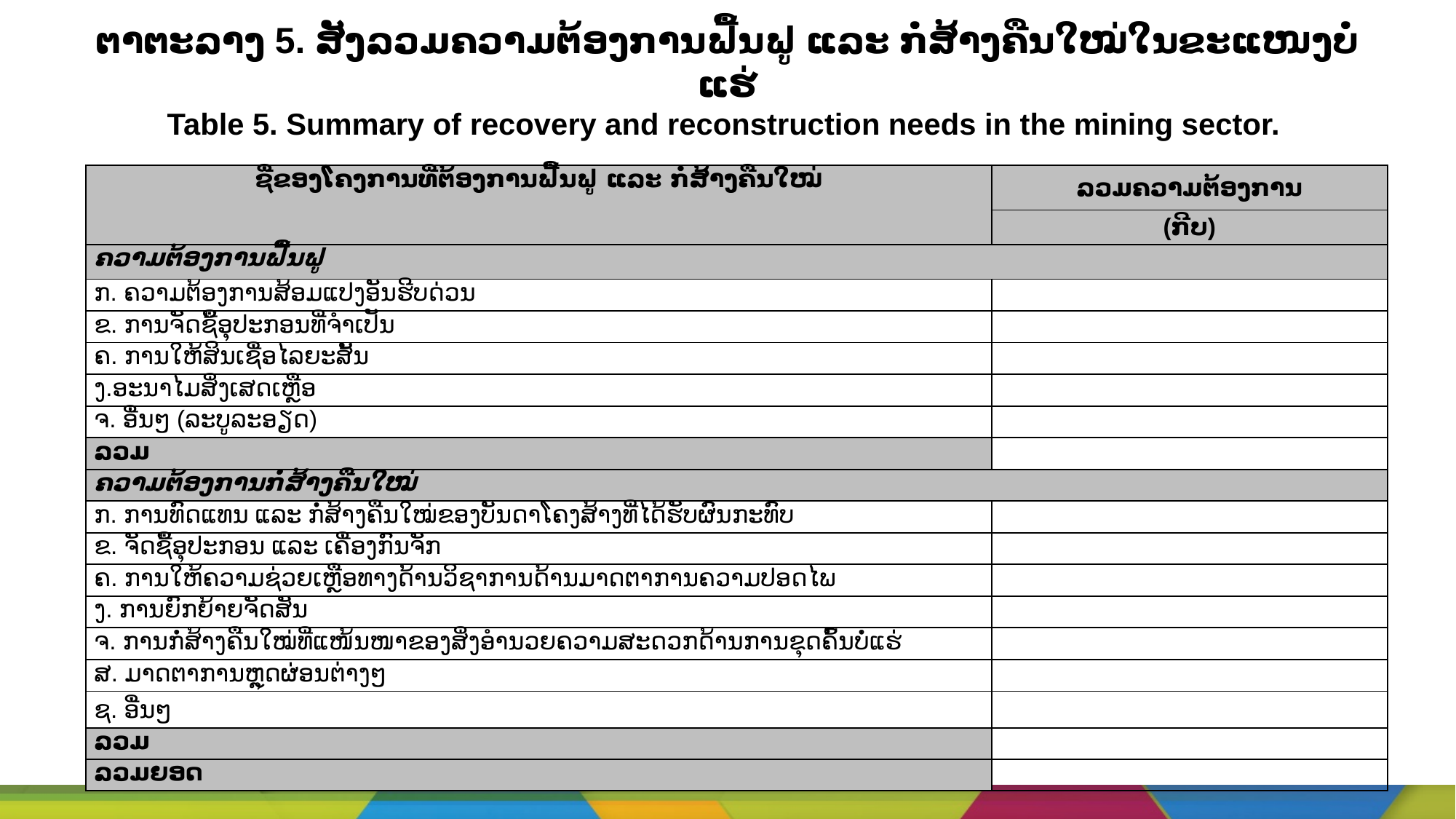

# ຕາຕະລາງ 5. ສັງລວມຄວາມຕ້ອງການຟື້ນຟູ ແລະ ກໍ່ສ້າງຄືນໃໝ່ໃນຂະແໜງບໍ່ແຮ່ Table 5. Summary of recovery and reconstruction needs in the mining sector.
| ຊື່ຂອງໂຄງການທີ່ຕ້ອງການຟື້ນຟູ ແລະ ກໍ່ສ້າງຄືນໃໝ່ | ລວມຄວາມຕ້ອງການ |
| --- | --- |
|  | (ກີບ) |
| ຄວາມຕ້ອງການຟື້ນຟູ |  |
| ກ. ຄວາມຕ້ອງການສ້ອມແປງອັນຮີບດ່ວນ |  |
| ຂ. ການຈັດຊື້ອຸປະກອນທີ່ຈຳເປັນ |  |
| ຄ. ການໃຫ້ສິນເຊື່ອໄລຍະສັ້ນ |  |
| ງ.​ອະນາໄມສິ່ງເສດເຫຼືອ |  |
| ຈ. ອື່ນໆ (ລະບູລະອຽດ) |  |
| ລວມ |  |
| ຄວາມຕ້ອງການກໍ່ສ້າງຄືນໃໝ່ |  |
| ກ. ການທົດແທນ ແລະ ກໍ່ສ້າງຄືນໃໝ່ຂອງບັນດາໂຄງສ້າງທີ່ໄດ້ຮັບຜົນກະທົບ |  |
| ຂ. ຈັດຊື້ອຸປະກອນ ແລະ ເຄື່ອງກົນຈັກ |  |
| ຄ. ການໃຫ້ຄວາມຊ່ວຍເຫຼືອທາງດ້ານວິຊາການດ້ານມາດຕາການຄວາມປອດໄພ |  |
| ງ. ການຍົກຍ້າຍຈັດສັນ |  |
| ຈ. ການກໍ່ສ້າງຄືນໃໝ່ທີ່ແໜ້ນໜາຂອງສິ່ງອຳນວຍຄວາມສະດວກດ້ານການຂຸດຄົ້ນບໍ່ແຮ່ |  |
| ສ. ມາດຕາການຫຼຸດຜ່ອນຕ່າງໆ |  |
| ຊ. ອື່ນໆ |  |
| ລວມ |  |
| ລວມຍອດ |  |